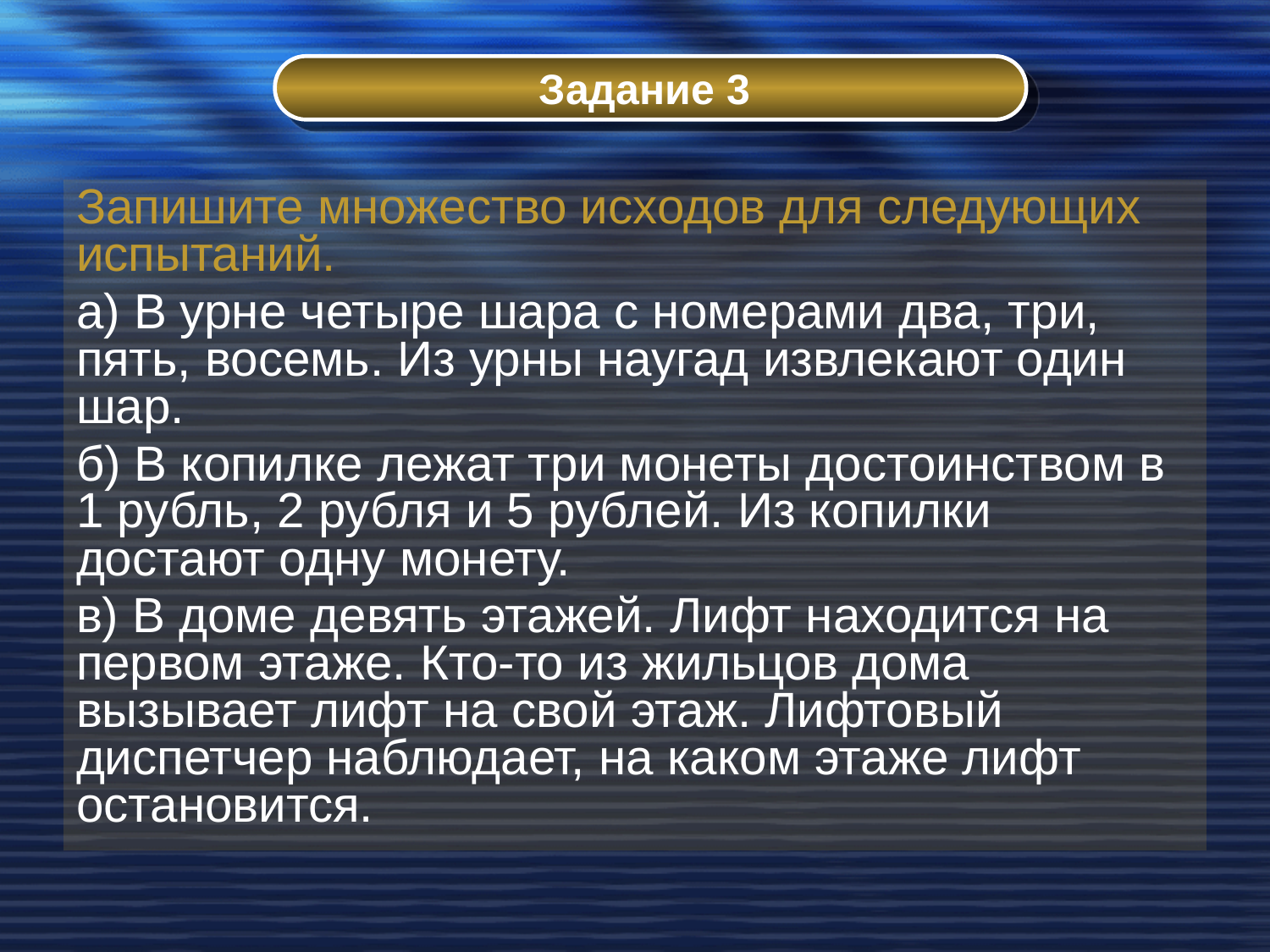

Задание 3
Запишите множество исходов для следующих испытаний.
а) В урне четыре шара с номерами два, три, пять, восемь. Из урны наугад извлекают один шар.
б) В копилке лежат три монеты достоинством в 1 рубль, 2 рубля и 5 рублей. Из копилки достают одну монету.
в) В доме девять этажей. Лифт находится на первом этаже. Кто-то из жильцов дома вызывает лифт на свой этаж. Лифтовый диспетчер наблюдает, на каком этаже лифт остановится.